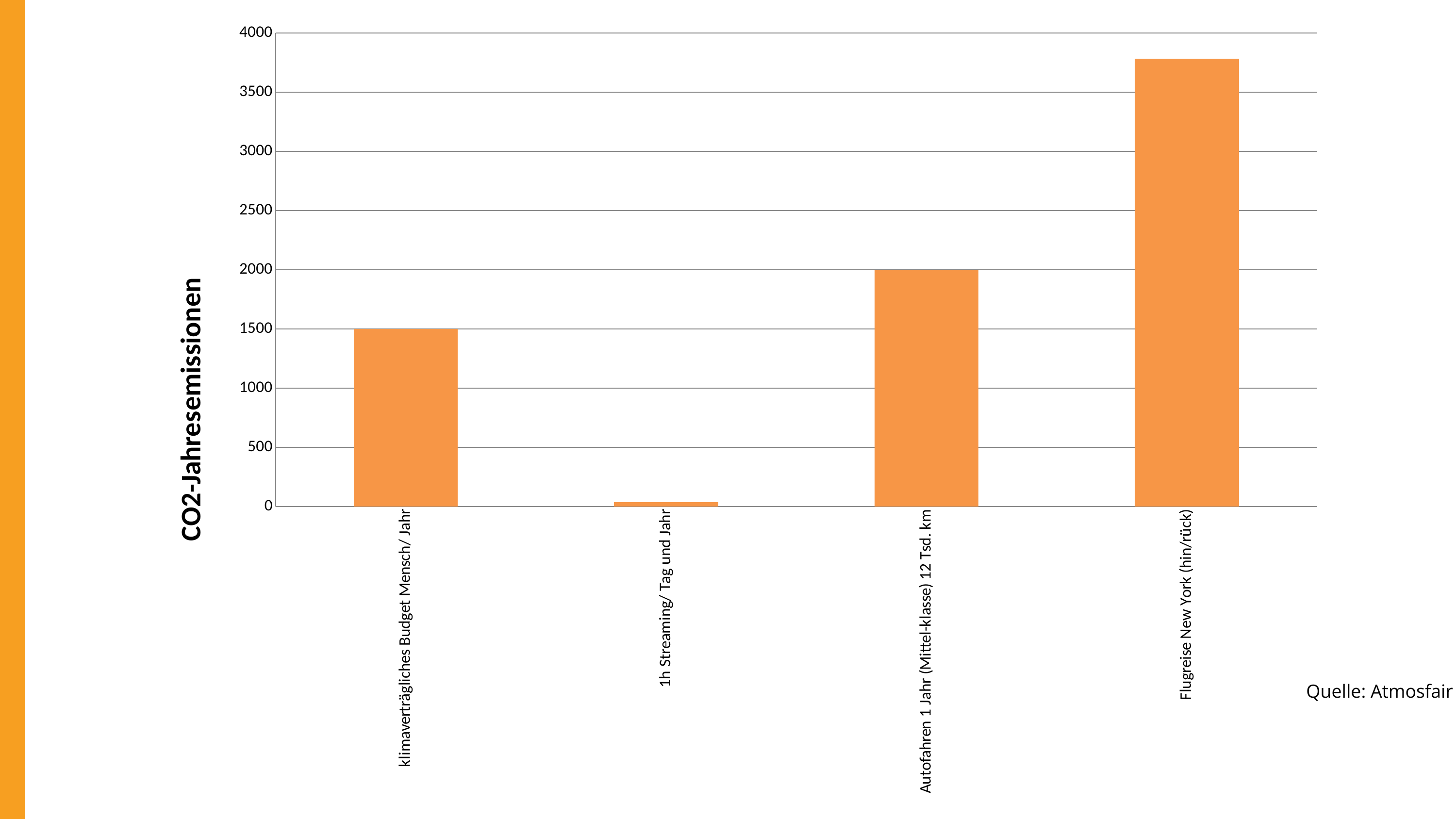

### Chart

| Category | Das persönliche Klimabudget (CO2 in kg) |
|---|---|
| klimaverträgliches Budget Mensch/ Jahr | 1500.0 |
| 1h Streaming/ Tag und Jahr | 36.5 |
| Autofahren 1 Jahr (Mittel-klasse) 12 Tsd. km | 2000.0 |
| Flugreise New York (hin/rück) | 3785.0 |
Quelle: Atmosfair